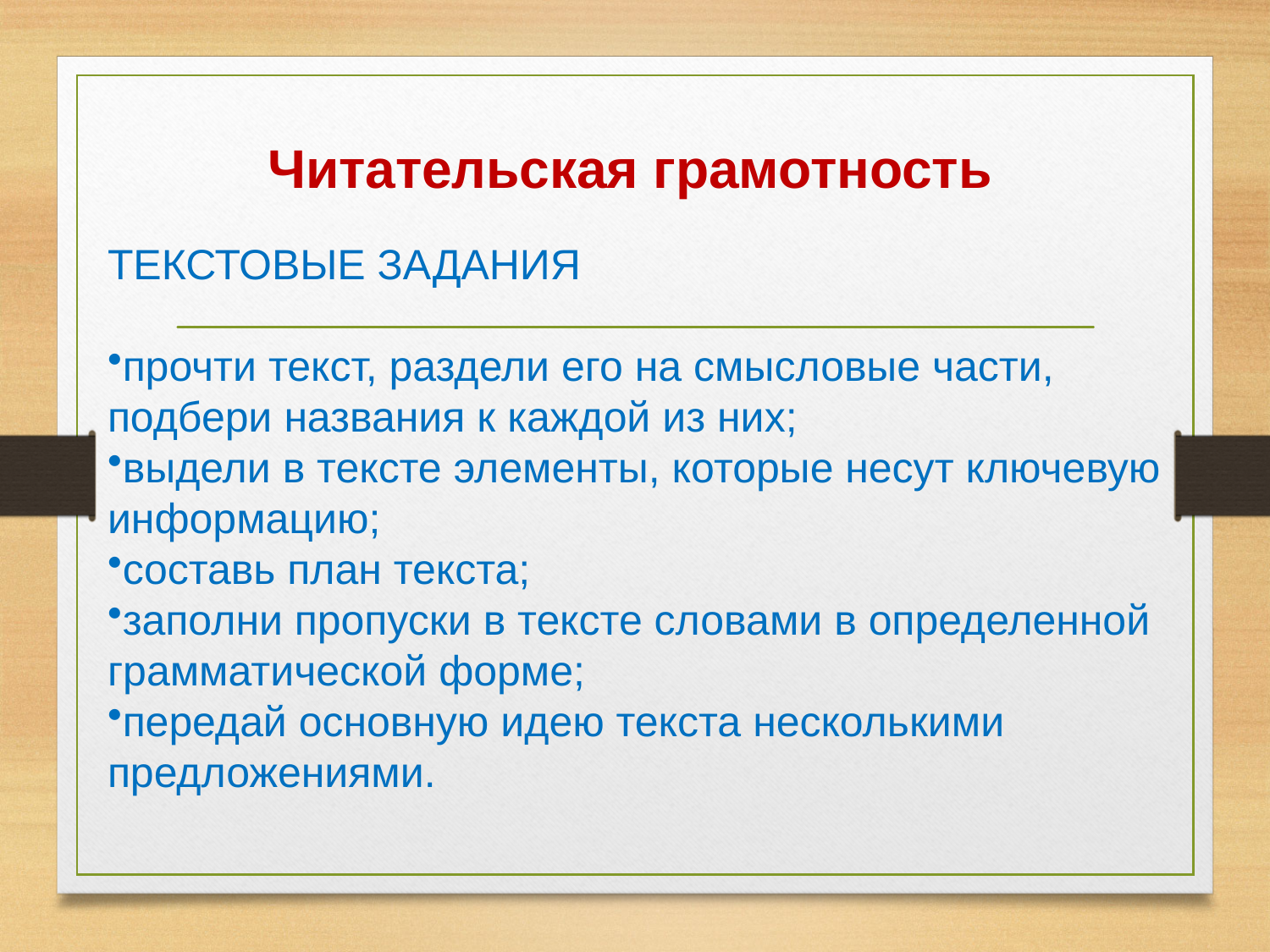

# Читательская грамотность
ТЕКСТОВЫЕ ЗАДАНИЯ

прочти текст, раздели его на смысловые части, подбери названия к каждой из них;
выдели в тексте элементы, которые несут ключевую информацию;
составь план текста;
заполни пропуски в тексте словами в определенной грамматической форме;
передай основную идею текста несколькими предложениями.